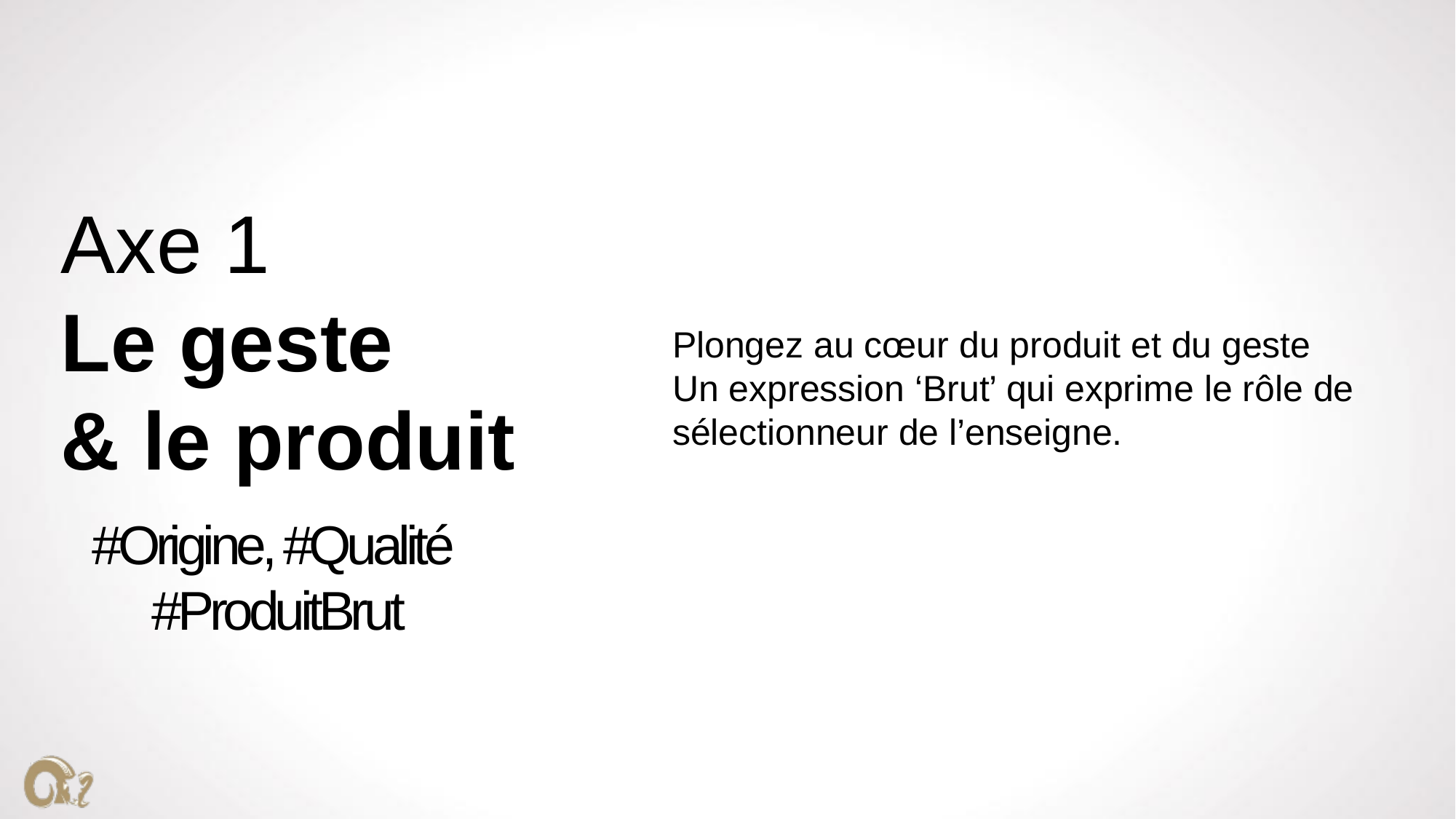

Axe 1
Le geste
& le produit
Plongez au cœur du produit et du geste
Un expression ‘Brut’ qui exprime le rôle de sélectionneur de l’enseigne.

#Origine, #Qualité
#ProduitBrut